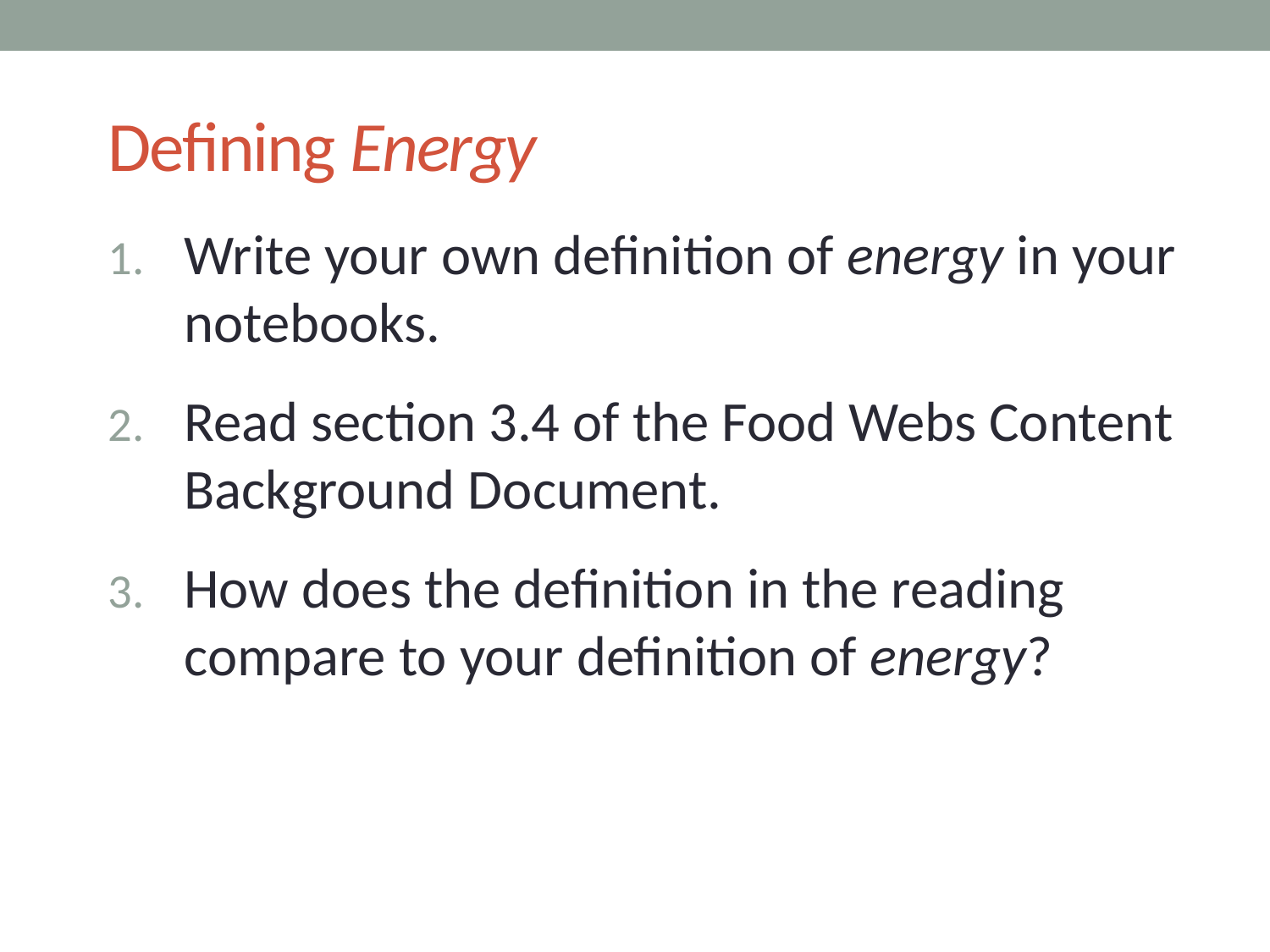

# Defining Energy
Write your own definition of energy in your notebooks.
Read section 3.4 of the Food Webs Content Background Document.
How does the definition in the reading compare to your definition of energy?